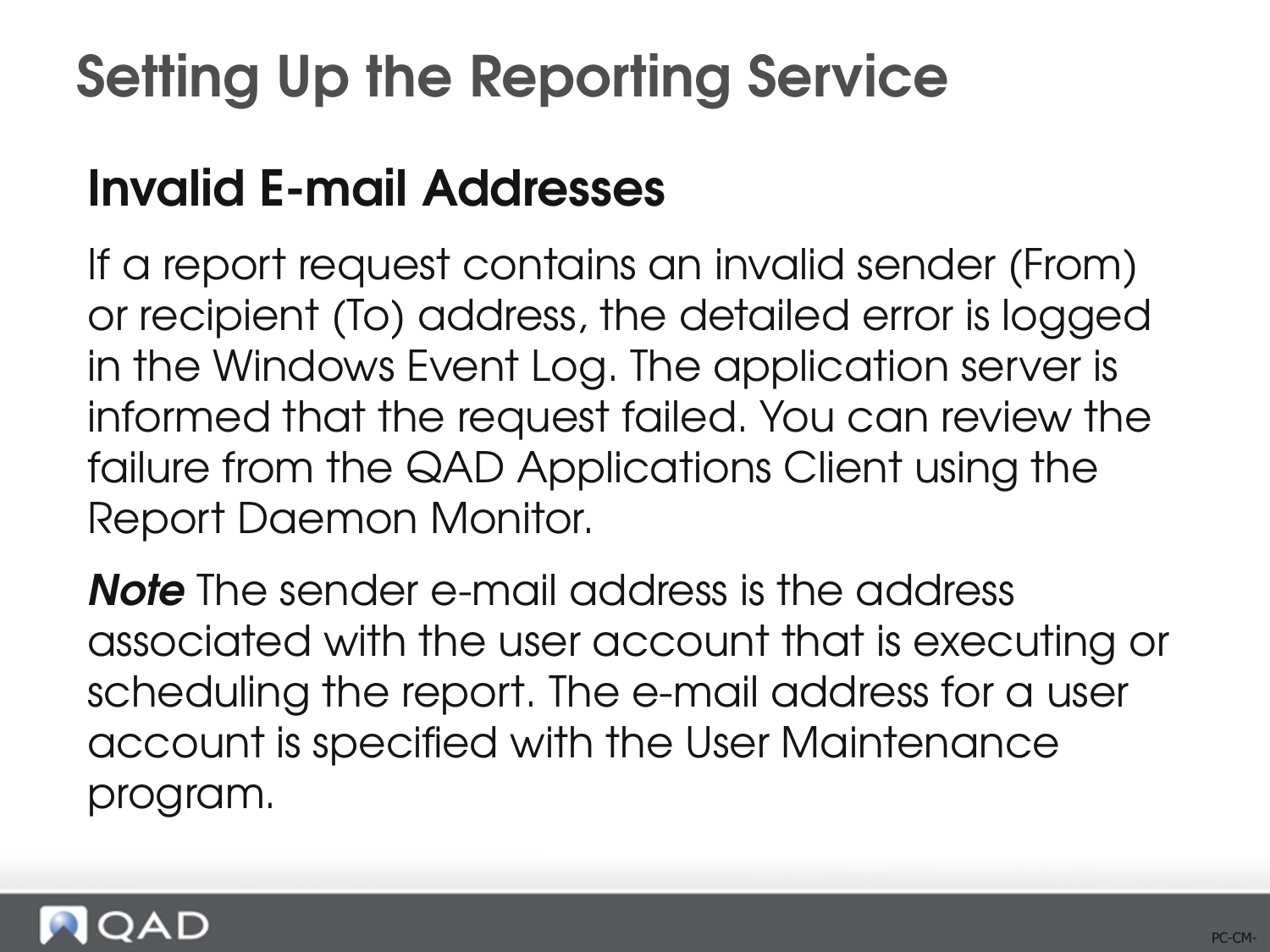

# Setting Up the Reporting Service
Invalid E-mail Addresses

If a report request contains an invalid sender (From) or recipient (To) address, the detailed error is logged in the Windows Event Log. The application server is informed that the request failed. You can review the failure from the QAD Applications Client using the Report Daemon Monitor.

Note The sender e-mail address is the address associated with the user account that is executing or scheduling the report. The e-mail address for a user account is specified with the User Maintenance program.
PC-CM-